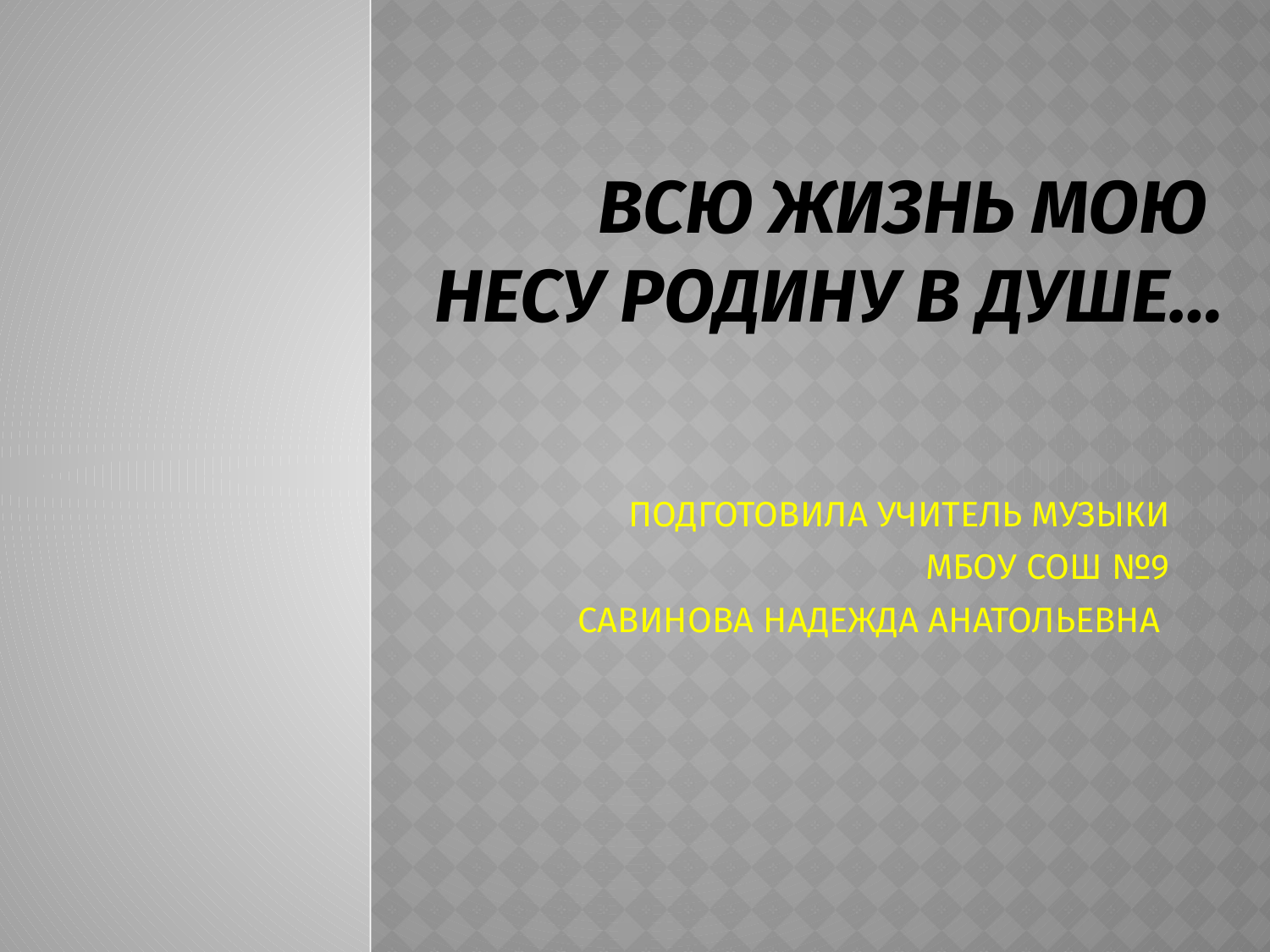

# ВСЮ ЖИЗНЬ МОЮ НЕСУ РОДИНУ В ДУШЕ…
ПОДГОТОВИЛА УЧИТЕЛЬ МУЗЫКИ
 МБОУ СОШ №9
САВИНОВА НАДЕЖДА АНАТОЛЬЕВНА